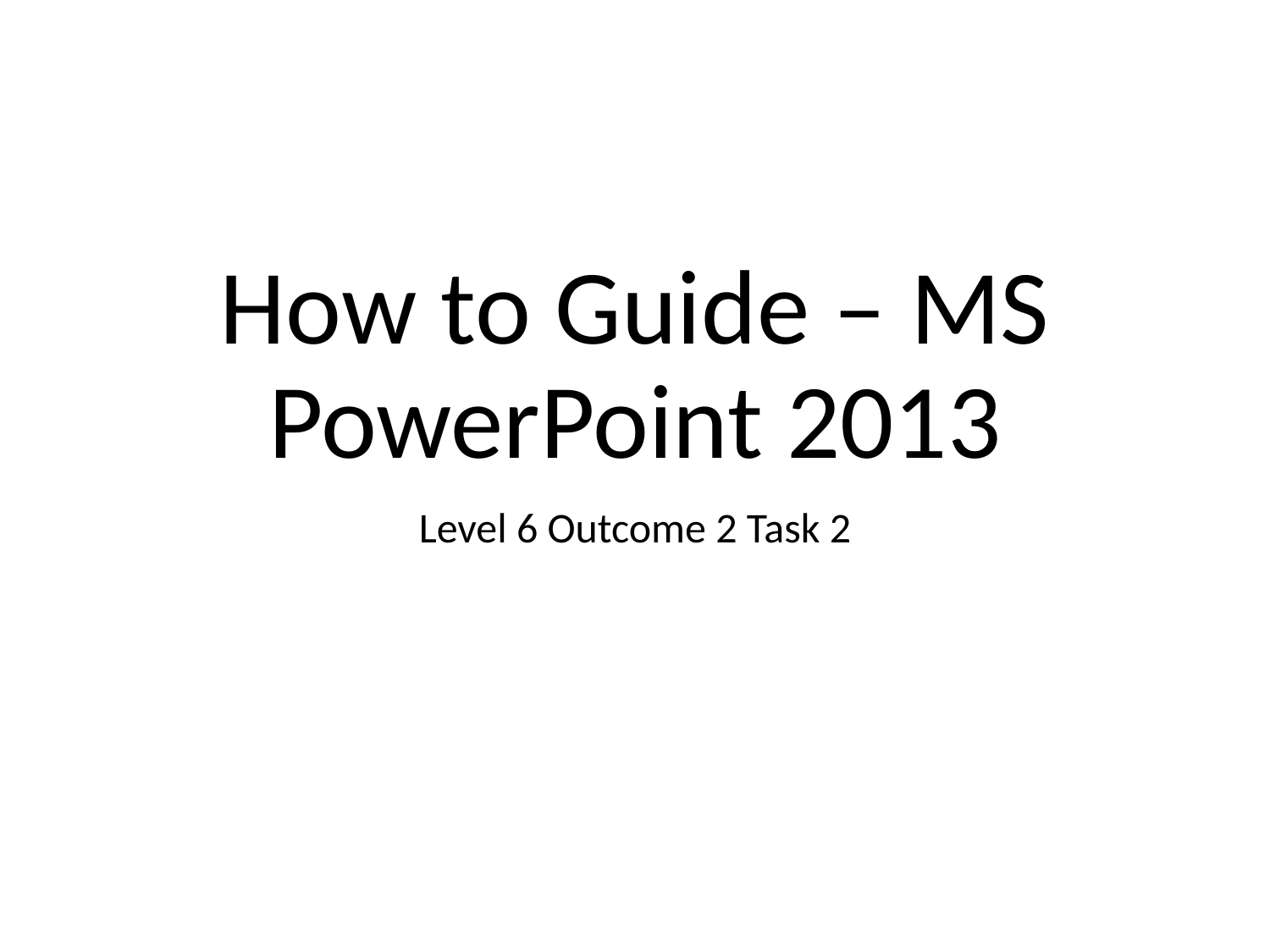

# How to Guide – MS PowerPoint 2013
Level 6 Outcome 2 Task 2